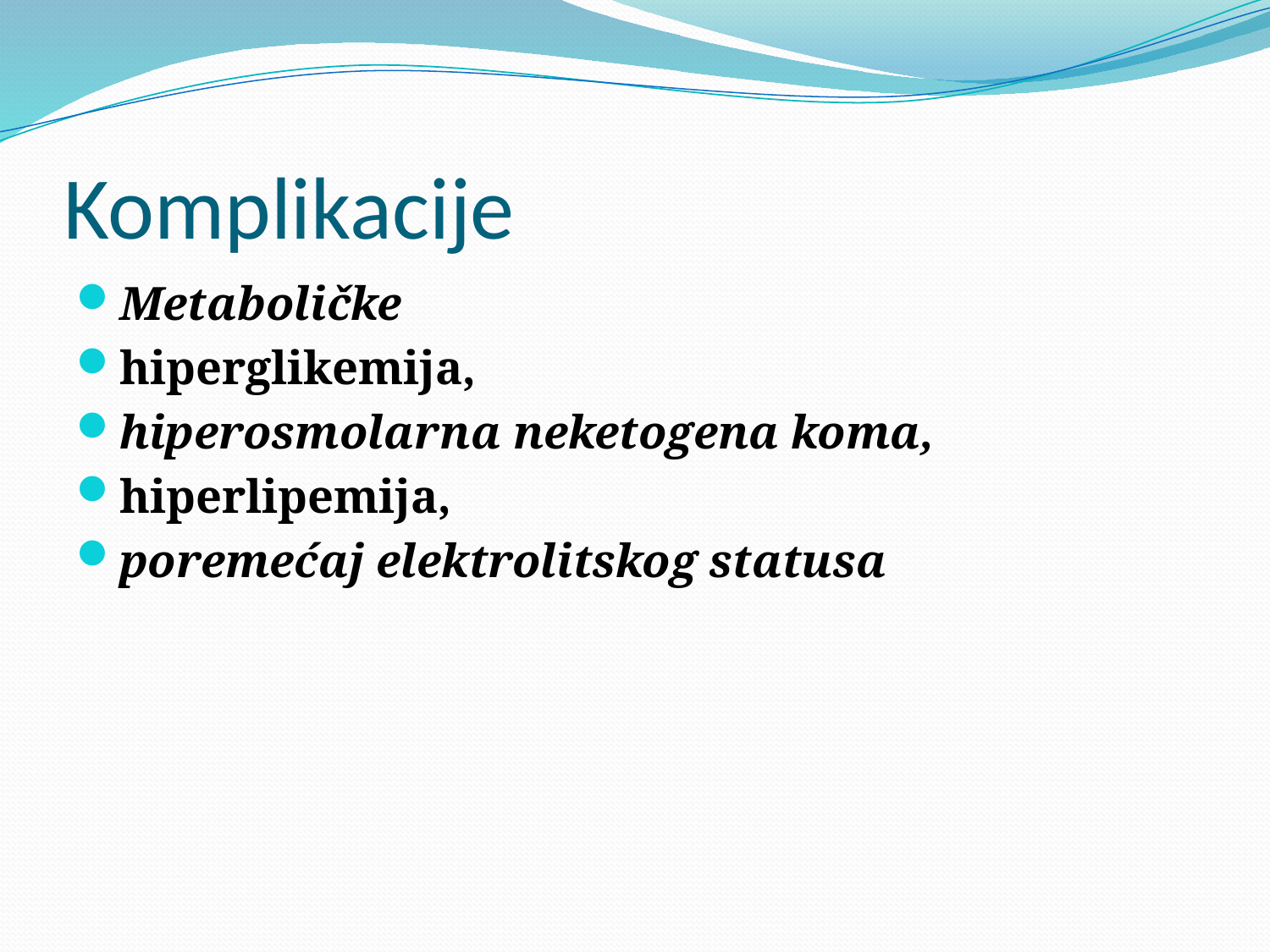

# Komplikacije
Metaboličke
hiperglikemija,
hiperosmolarna neketogena koma,
hiperlipemija,
poremećaj elektrolitskog statusa